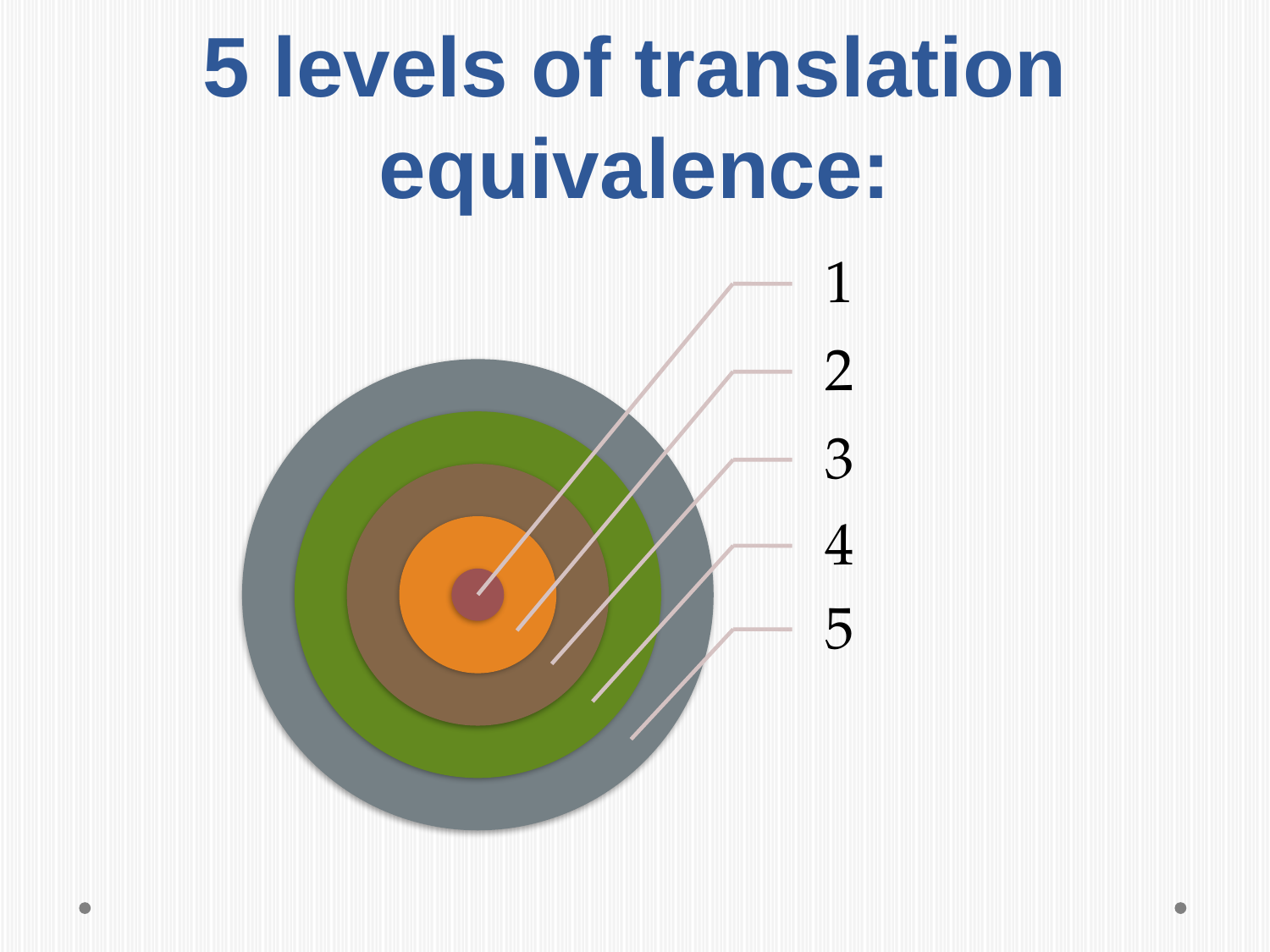

# 5 levels of translation equivalence:
1
2
3
4
5